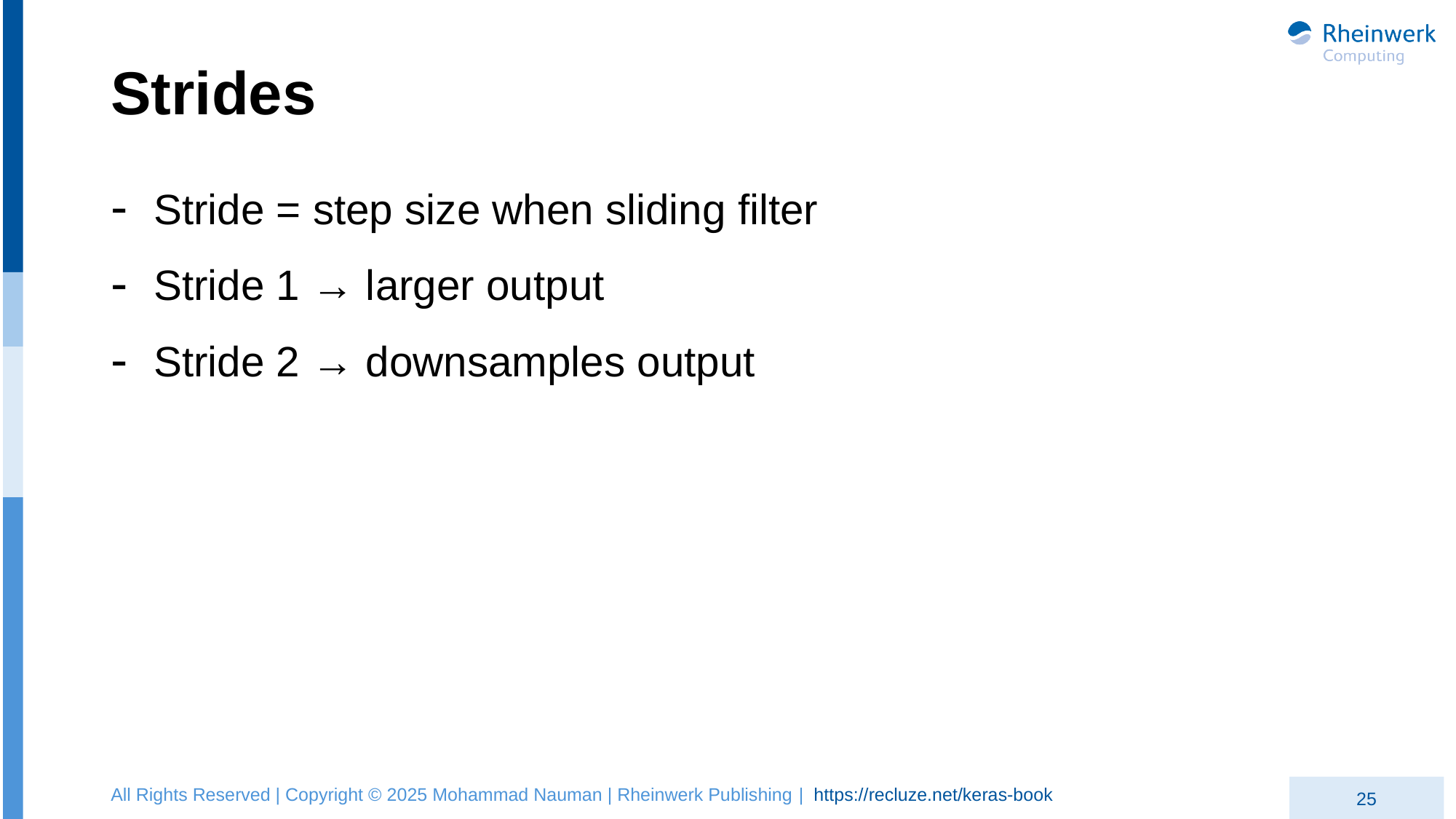

# Strides
Stride = step size when sliding filter
Stride 1 → larger output
Stride 2 → downsamples output